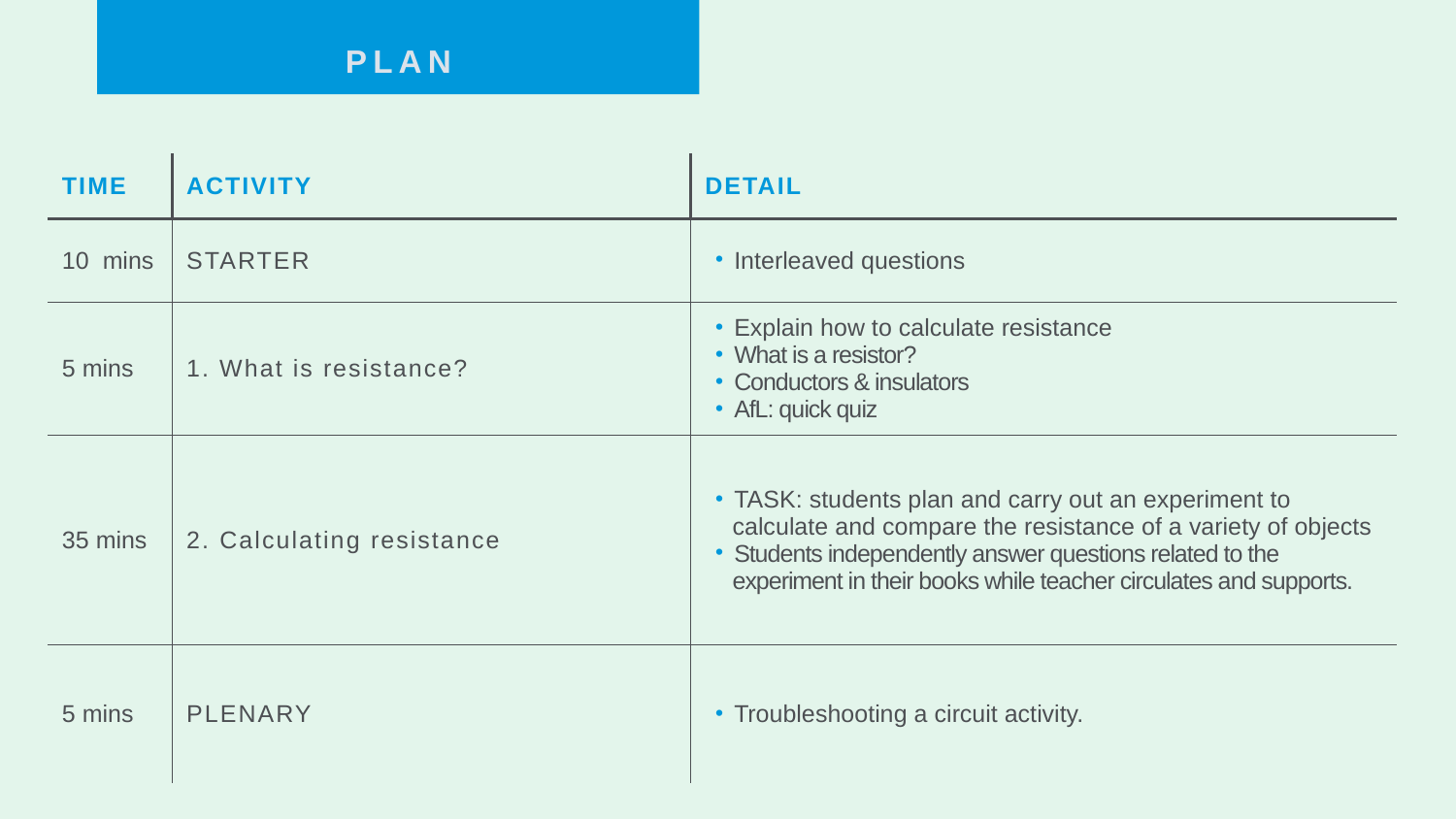

PLAN
| TIME | ACTIVITY | DETAIL |
| --- | --- | --- |
| 10 mins | STARTER | Interleaved questions |
| 5 mins | 1. What is resistance? | Explain how to calculate resistance What is a resistor? Conductors & insulators AfL: quick quiz |
| 35 mins | 2. Calculating resistance | TASK: students plan and carry out an experiment to calculate and compare the resistance of a variety of objects Students independently answer questions related to the experiment in their books while teacher circulates and supports. |
| 5 mins | PLENARY | Troubleshooting a circuit activity. |